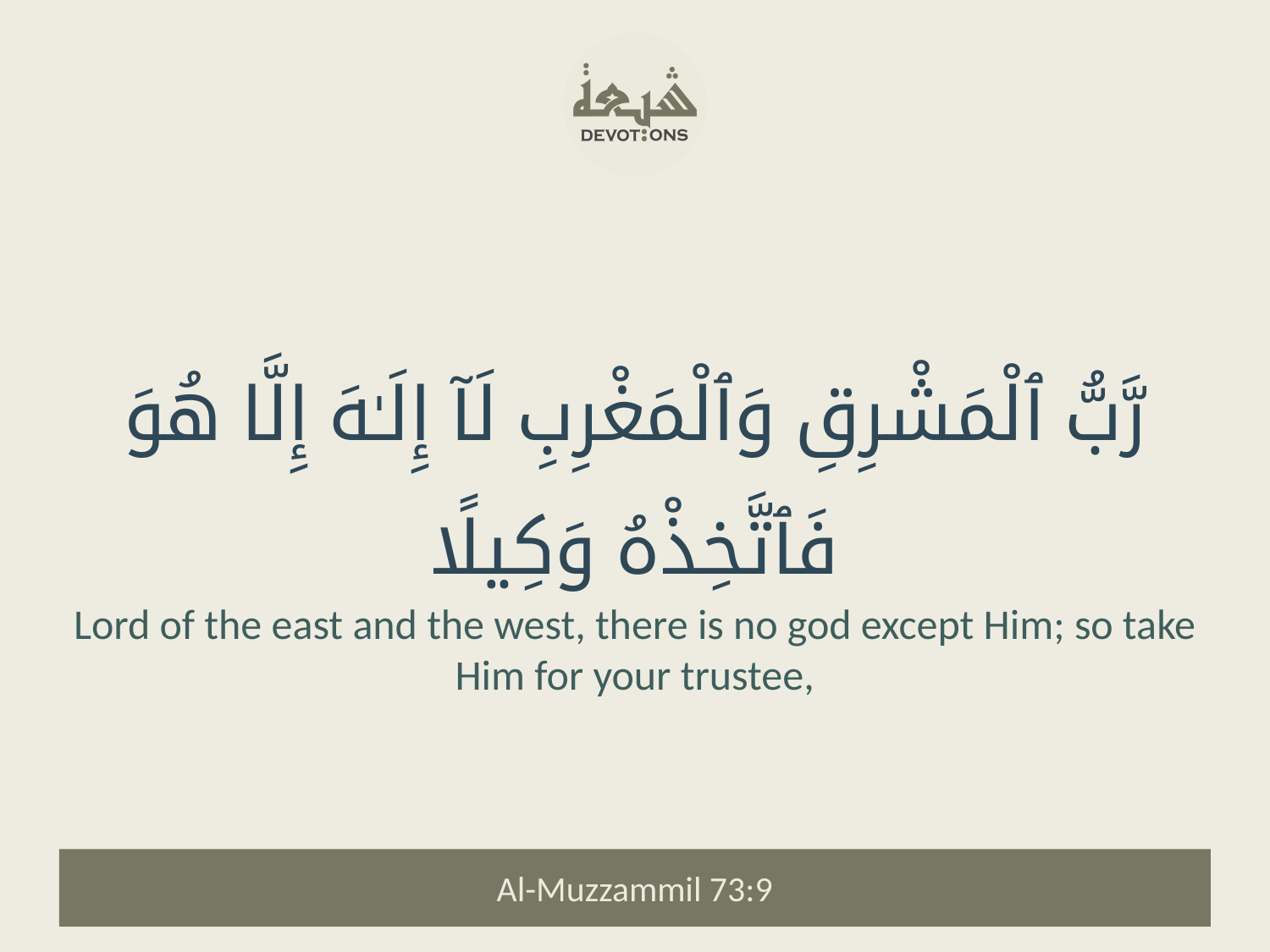

رَّبُّ ٱلْمَشْرِقِ وَٱلْمَغْرِبِ لَآ إِلَـٰهَ إِلَّا هُوَ فَٱتَّخِذْهُ وَكِيلًا
Lord of the east and the west, there is no god except Him; so take Him for your trustee,
Al-Muzzammil 73:9